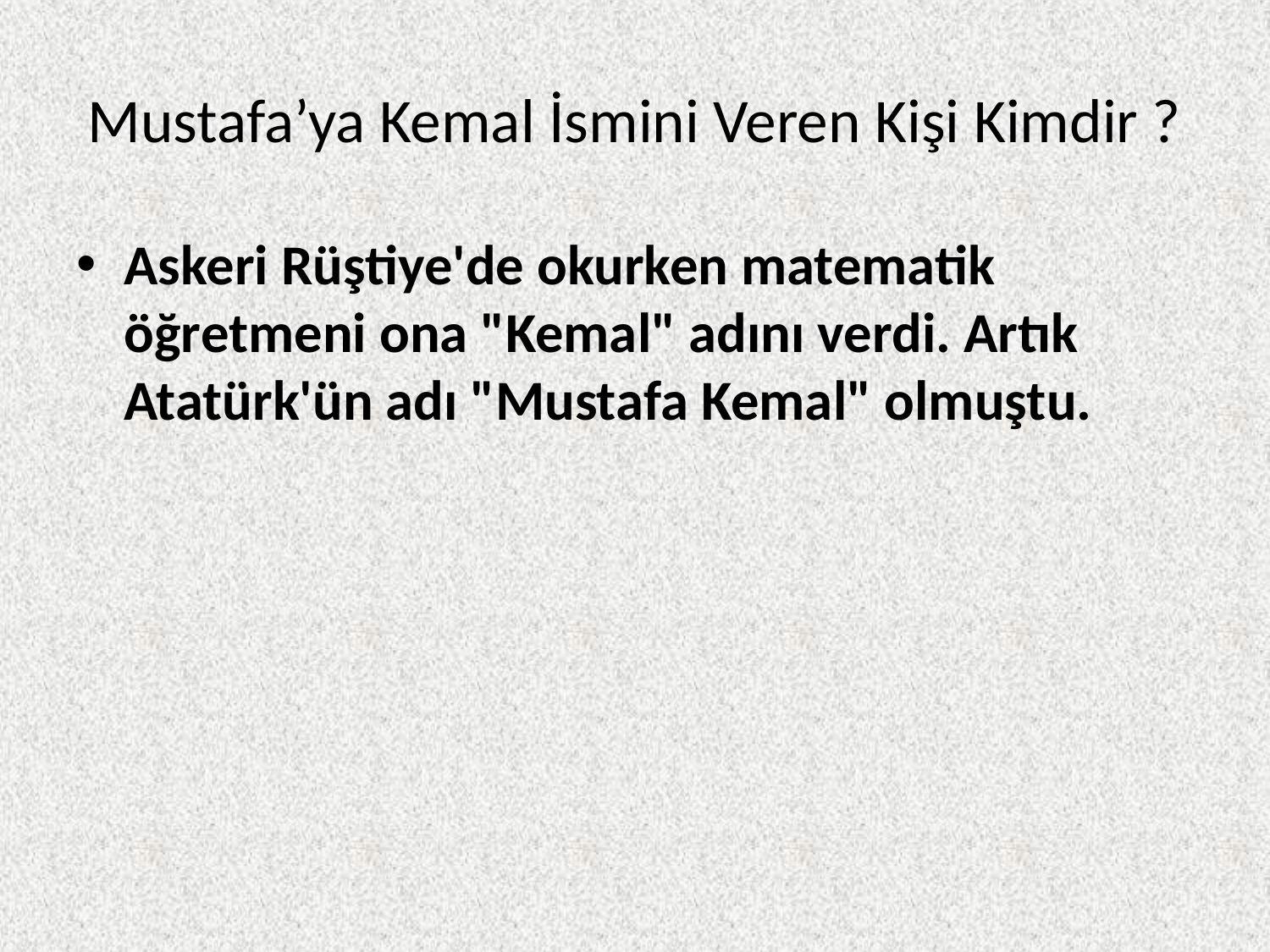

# Mustafa’ya Kemal İsmini Veren Kişi Kimdir ?
Askeri Rüştiye'de okurken matematik öğretmeni ona "Kemal" adını verdi. Artık Atatürk'ün adı "Mustafa Kemal" olmuştu.